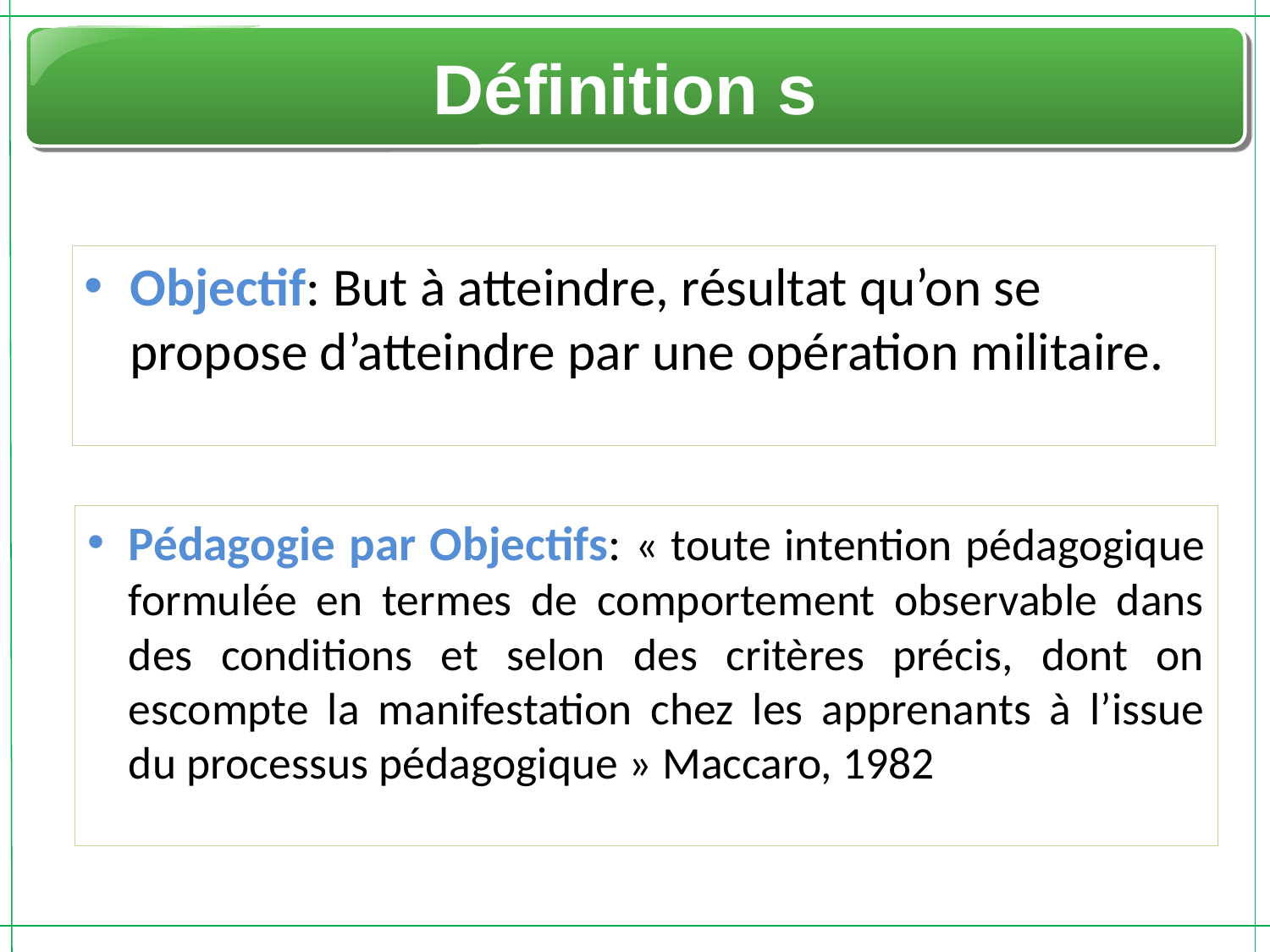

Définition s

Objectif: But à atteindre, résultat qu’on se propose d’atteindre par une opération militaire.
Pédagogie par Objectifs: « toute intention pédagogique formulée en termes de comportement observable dans des conditions et selon des critères précis, dont on escompte la manifestation chez les apprenants à l’issue du processus pédagogique » Maccaro, 1982